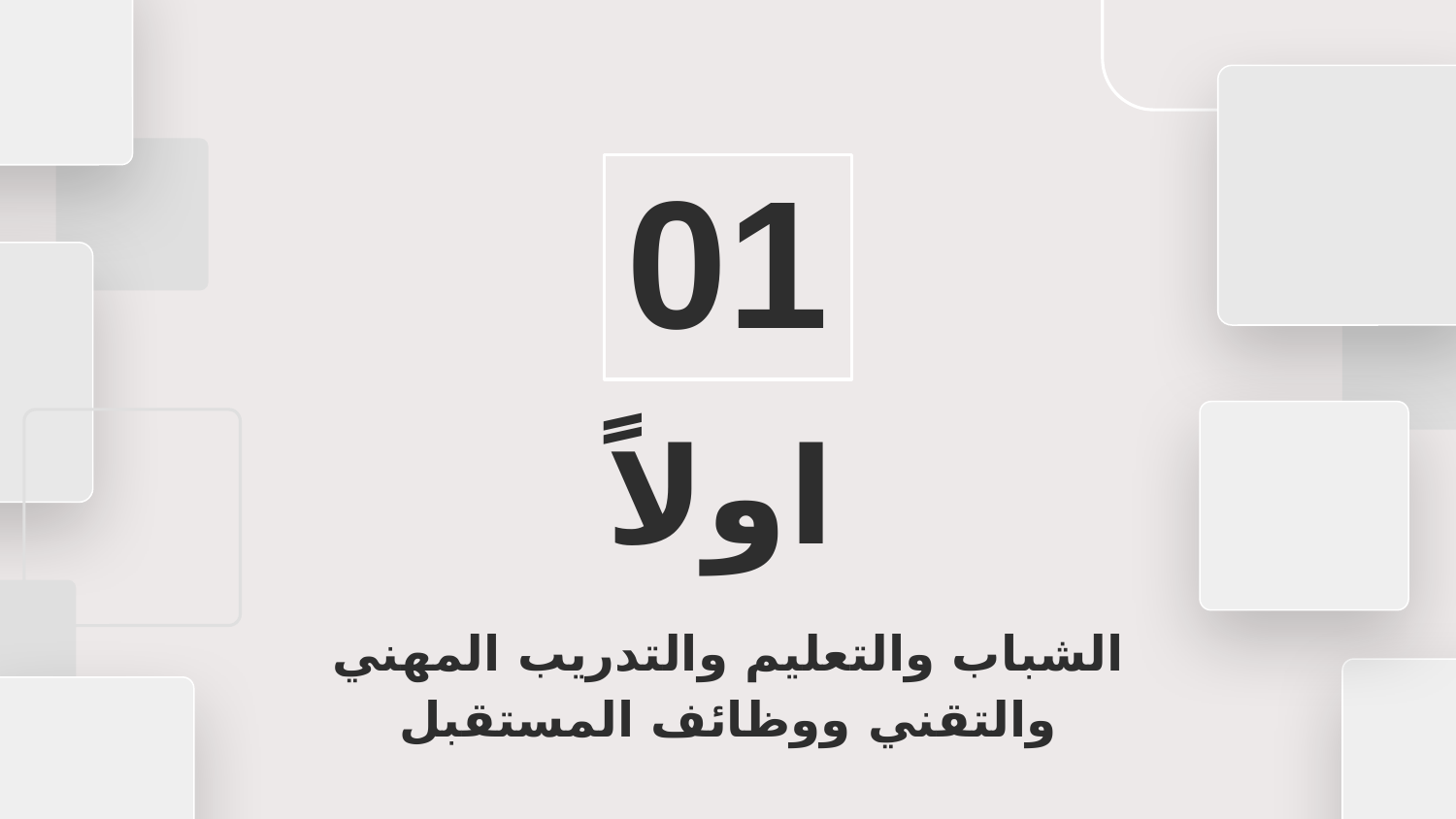

# 01

اولاً
الشباب والتعليم والتدريب المهني والتقني ووظائف المستقبل